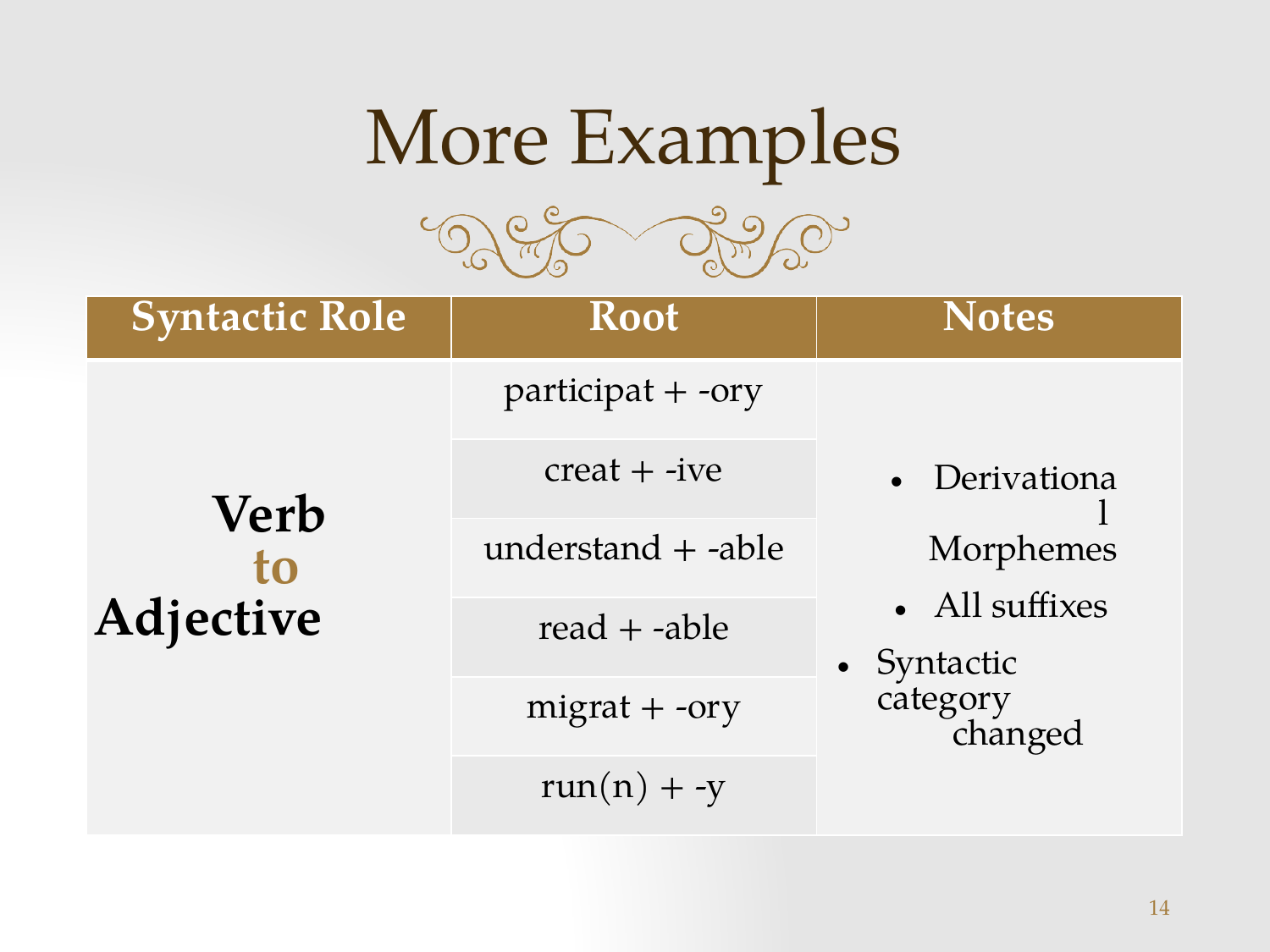

# More Examples
| Syntactic Role | Root | Notes |
| --- | --- | --- |
| Verb to Adjective | participat + -ory | Derivational Morphemes All suffixes Syntactic category changed |
|  | creat + -ive |  |
|  | understand + -able |  |
|  | read + -able |  |
|  | migrat + -ory |  |
|  | run(n) + -y |  |
14